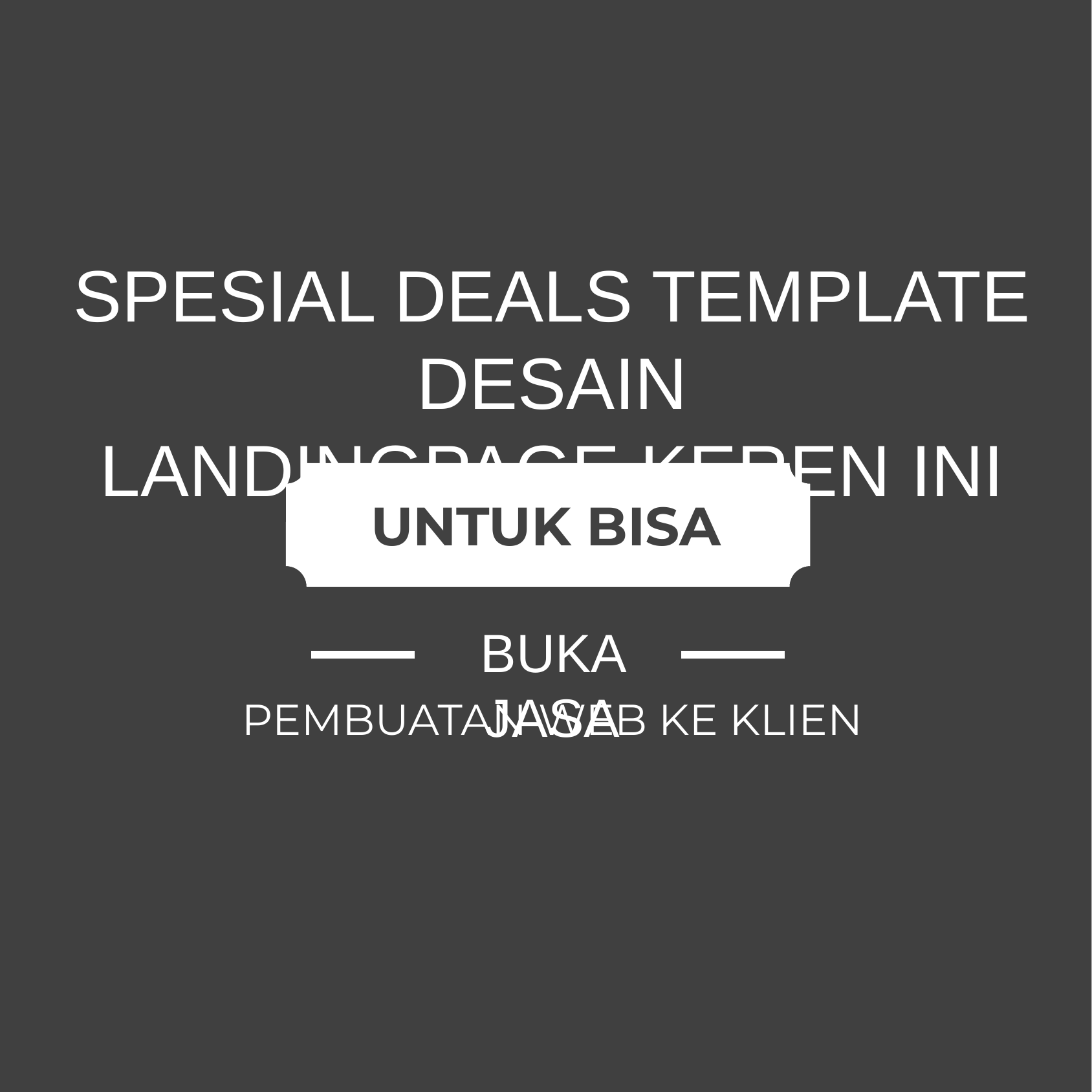

SPESIAL DEALS TEMPLATE DESAIN
LANDINGPAGE KEREN INI

UNTUK BISA
BUKA JASA
PEMBUATAN WEB KE KLIEN